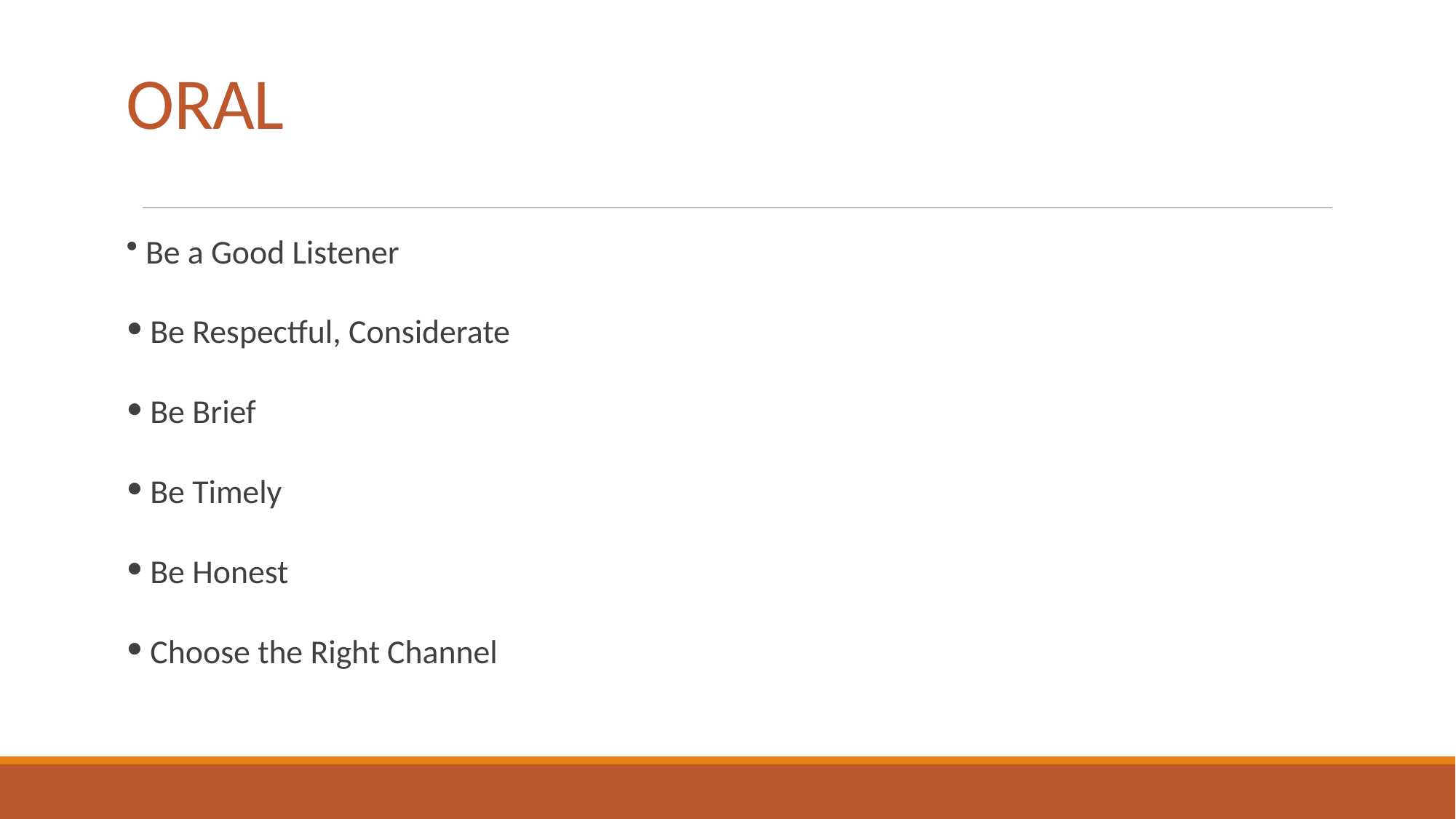

# ORAL
 Be a Good Listener

 Be Respectful, Considerate

 Be Brief

 Be Timely

 Be Honest

 Choose the Right Channel